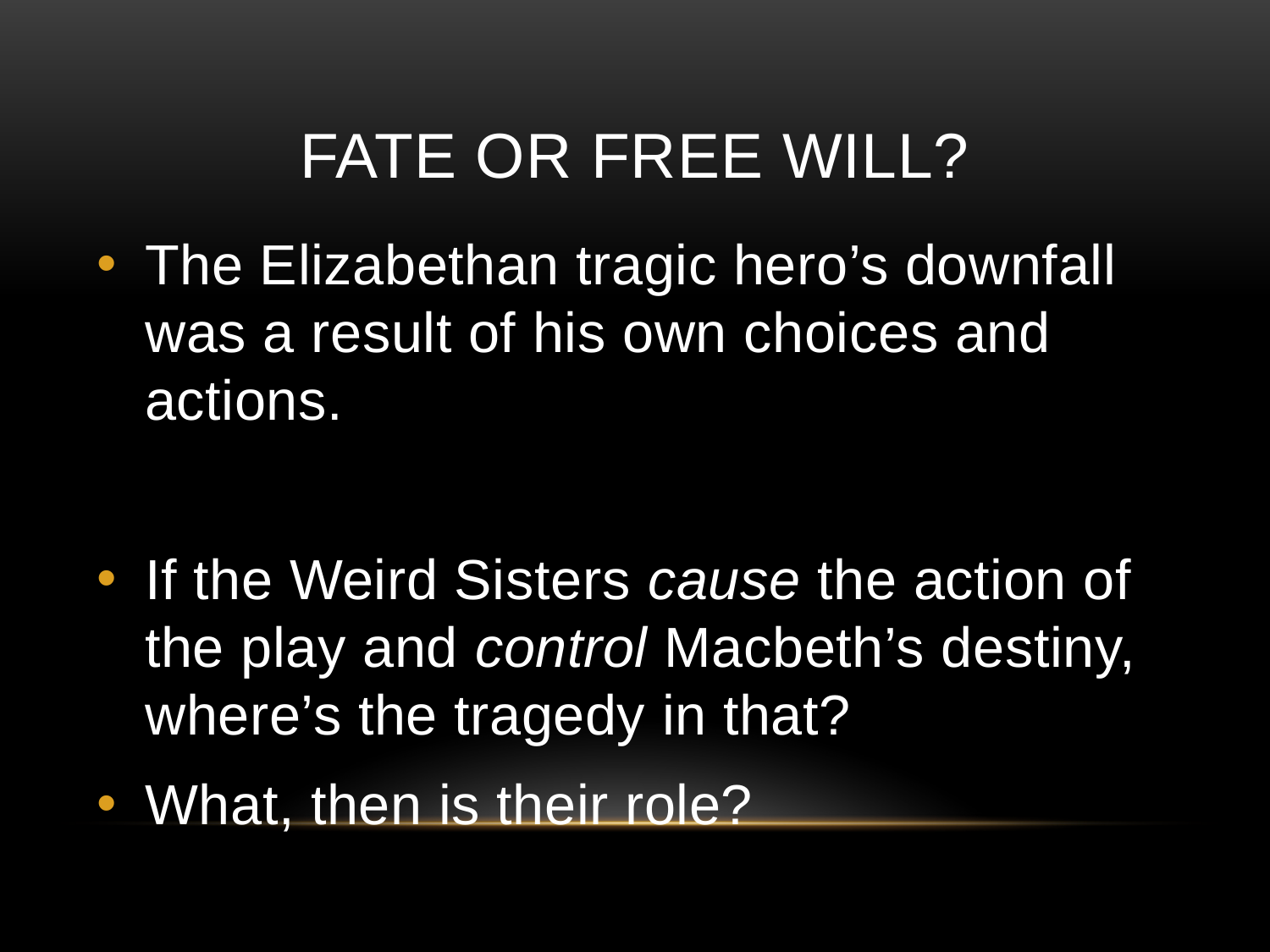

# Fate or free will?
The Elizabethan tragic hero’s downfall was a result of his own choices and actions.

If the Weird Sisters cause the action of the play and control Macbeth’s destiny, where’s the tragedy in that?
What, then is their role?